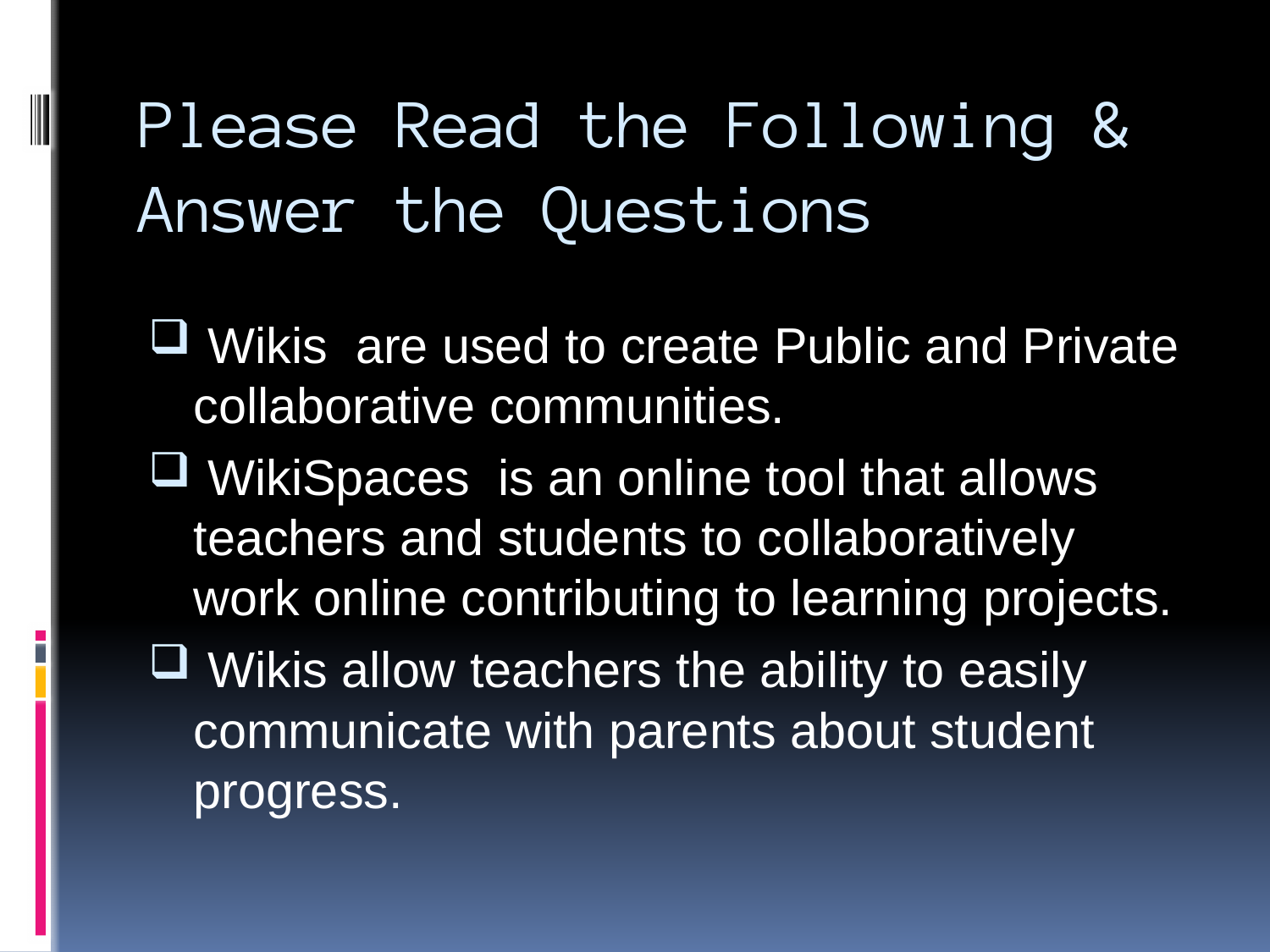

# Please Read the Following & Answer the Questions
 Wikis  are used to create Public and Private collaborative communities.
 WikiSpaces  is an online tool that allows teachers and students to collaboratively  work online contributing to learning projects.
 Wikis allow teachers the ability to easily  communicate with parents about student progress.